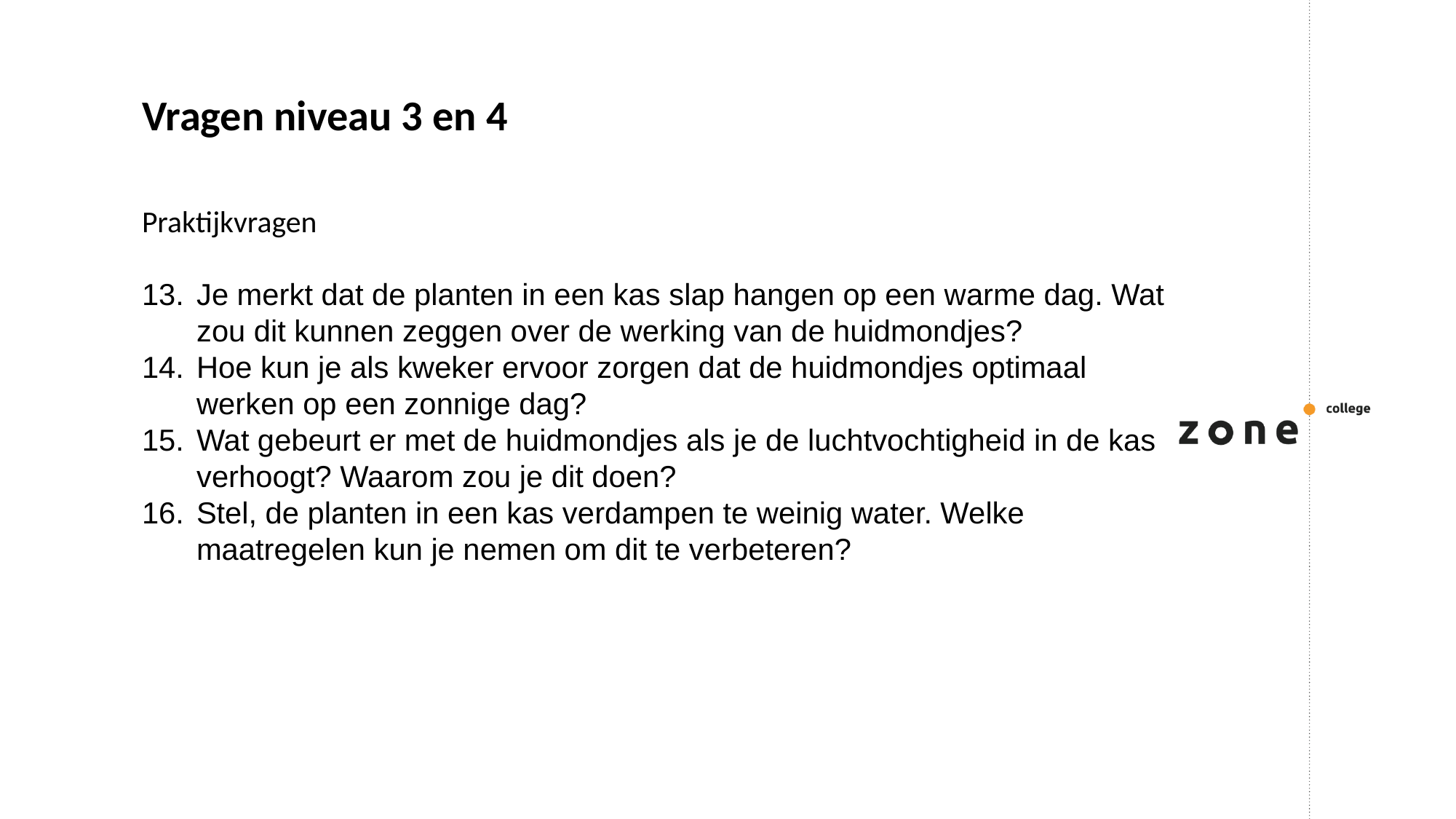

Vragen niveau 3 en 4
Praktijkvragen

Je merkt dat de planten in een kas slap hangen op een warme dag. Wat zou dit kunnen zeggen over de werking van de huidmondjes?
Hoe kun je als kweker ervoor zorgen dat de huidmondjes optimaal werken op een zonnige dag?
Wat gebeurt er met de huidmondjes als je de luchtvochtigheid in de kas verhoogt? Waarom zou je dit doen?
Stel, de planten in een kas verdampen te weinig water. Welke maatregelen kun je nemen om dit te verbeteren?